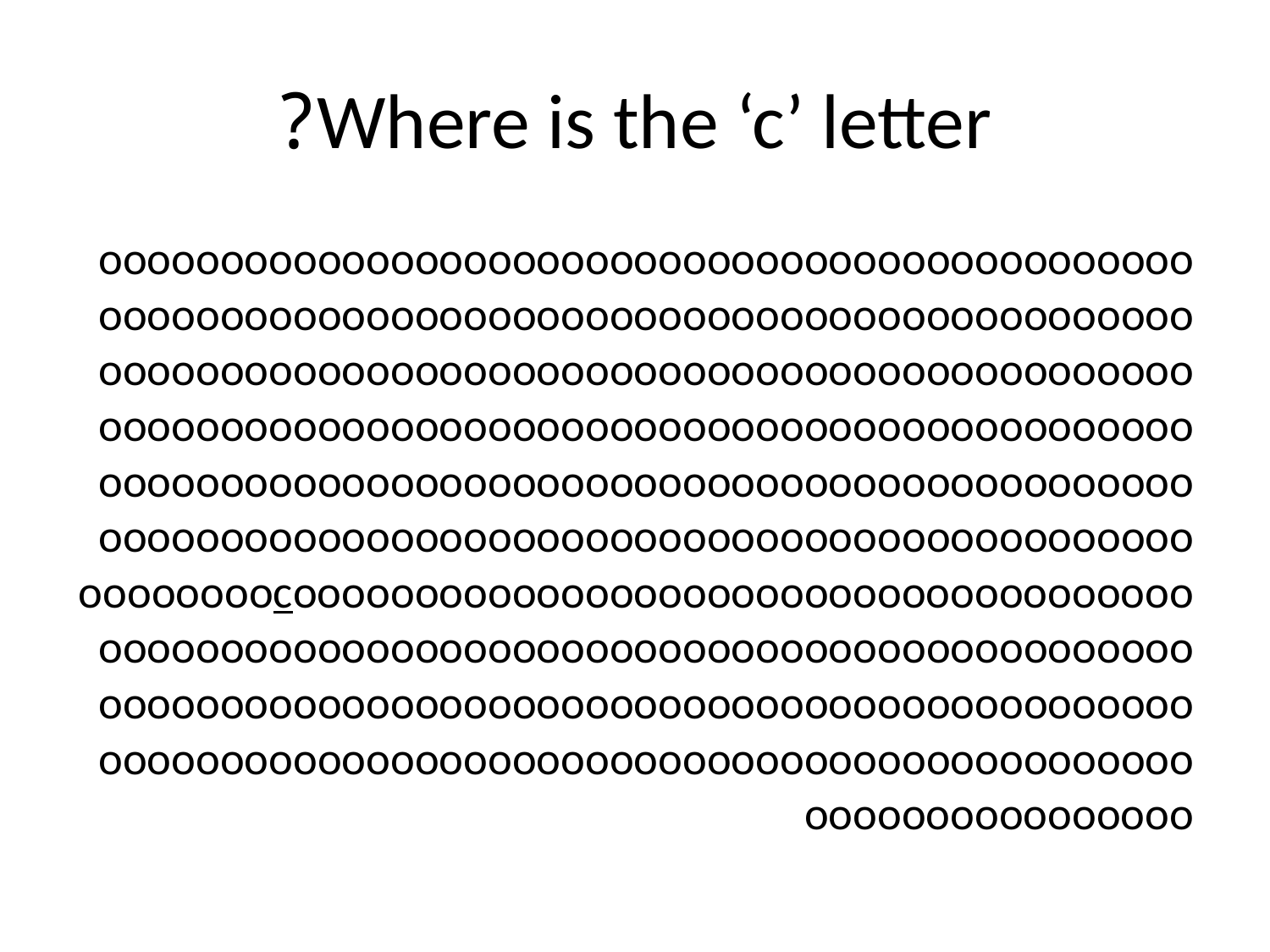

# Where is the ‘c’ letter?
oooooooooooooooooooooooooooooooooooooooooooooooooooooooooooooooooooooooooooooooooooooooooooooooooooooooooooooooooooooooooooooooooooooooooooooooooooooooooooooooooooooooooooooooooooooooooooooooooooooooooooooooooooooooooooooooooooooooooooooooooooooooooooooooooooooooooooooooooooooocoooooooooooooooooooooooooooooooooooooooooooooooooooooooooooooooooooooooooooooooooooooooooooooooooooooooooooooooooooooooooooooooooooooooooooooooooooooooooooooooooooooooooooooooooooooooooooo